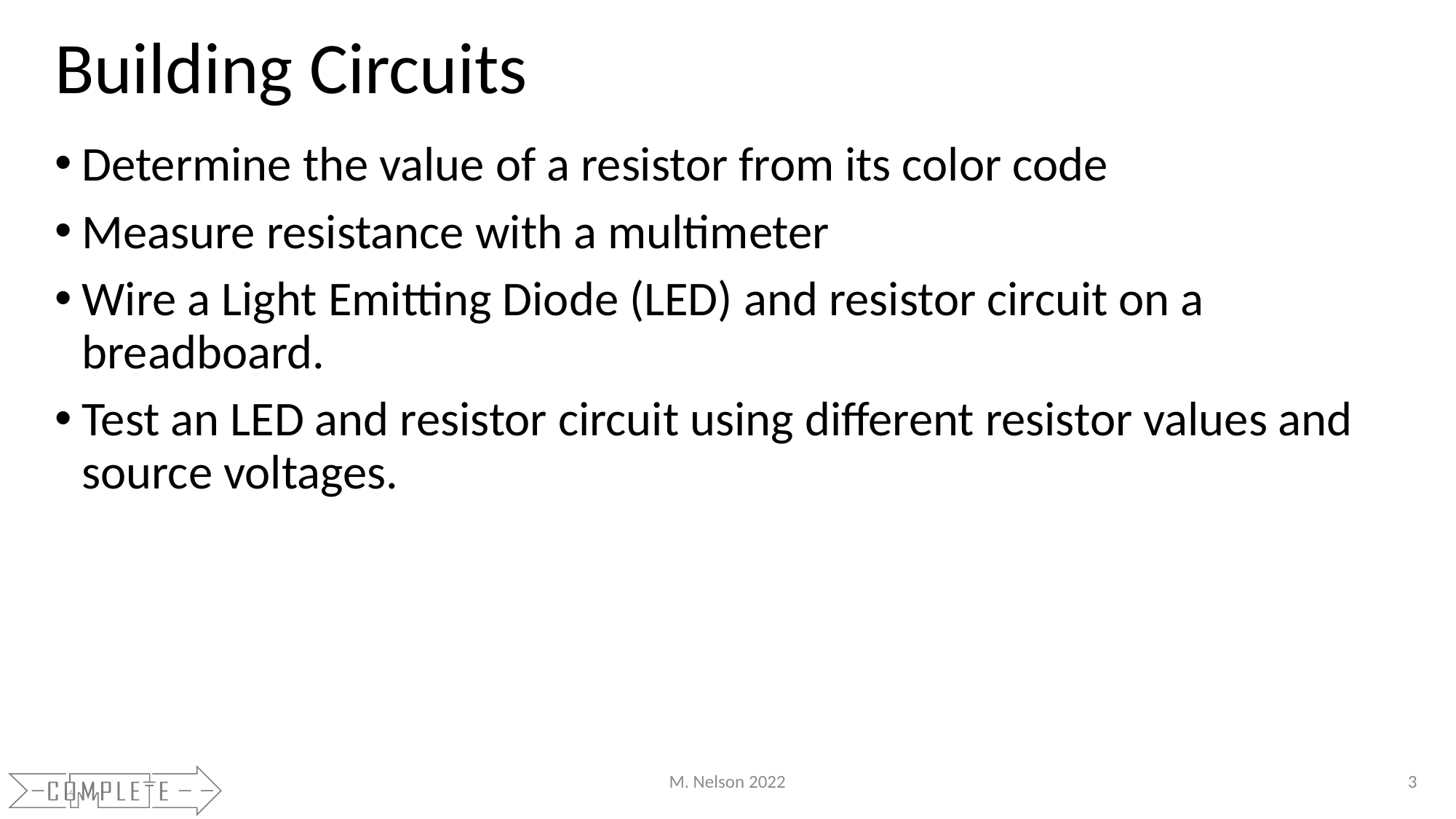

# Building Circuits
Determine the value of a resistor from its color code
Measure resistance with a multimeter
Wire a Light Emitting Diode (LED) and resistor circuit on a breadboard.
Test an LED and resistor circuit using different resistor values and source voltages.

M. Nelson 2022
3